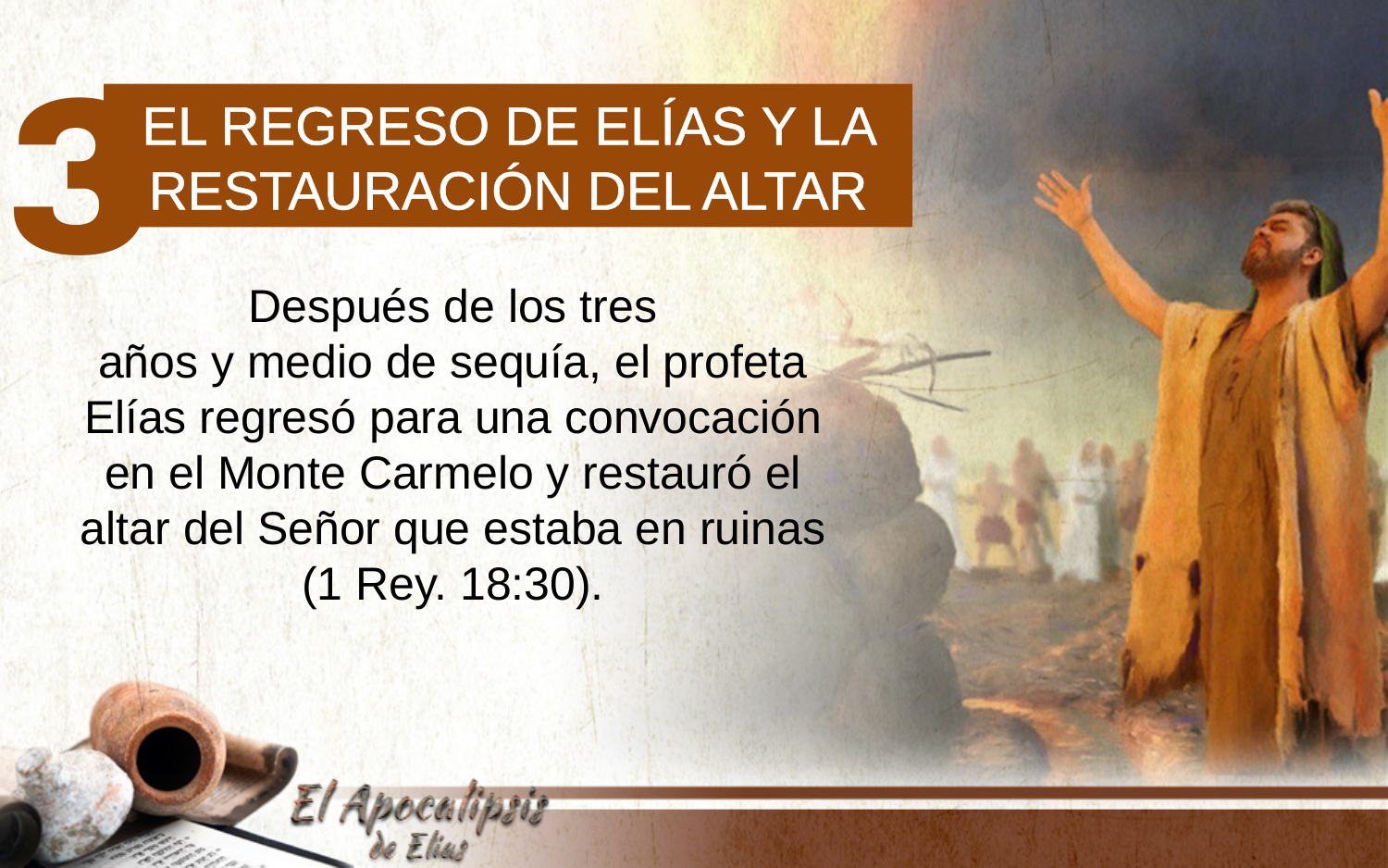

3
El regreso de Elías y la restauración del altar
Después de los tres
años y medio de sequía, el profeta Elías regresó para una convocación
en el Monte Carmelo y restauró el altar del Señor que estaba en ruinas
(1 Rey. 18:30).